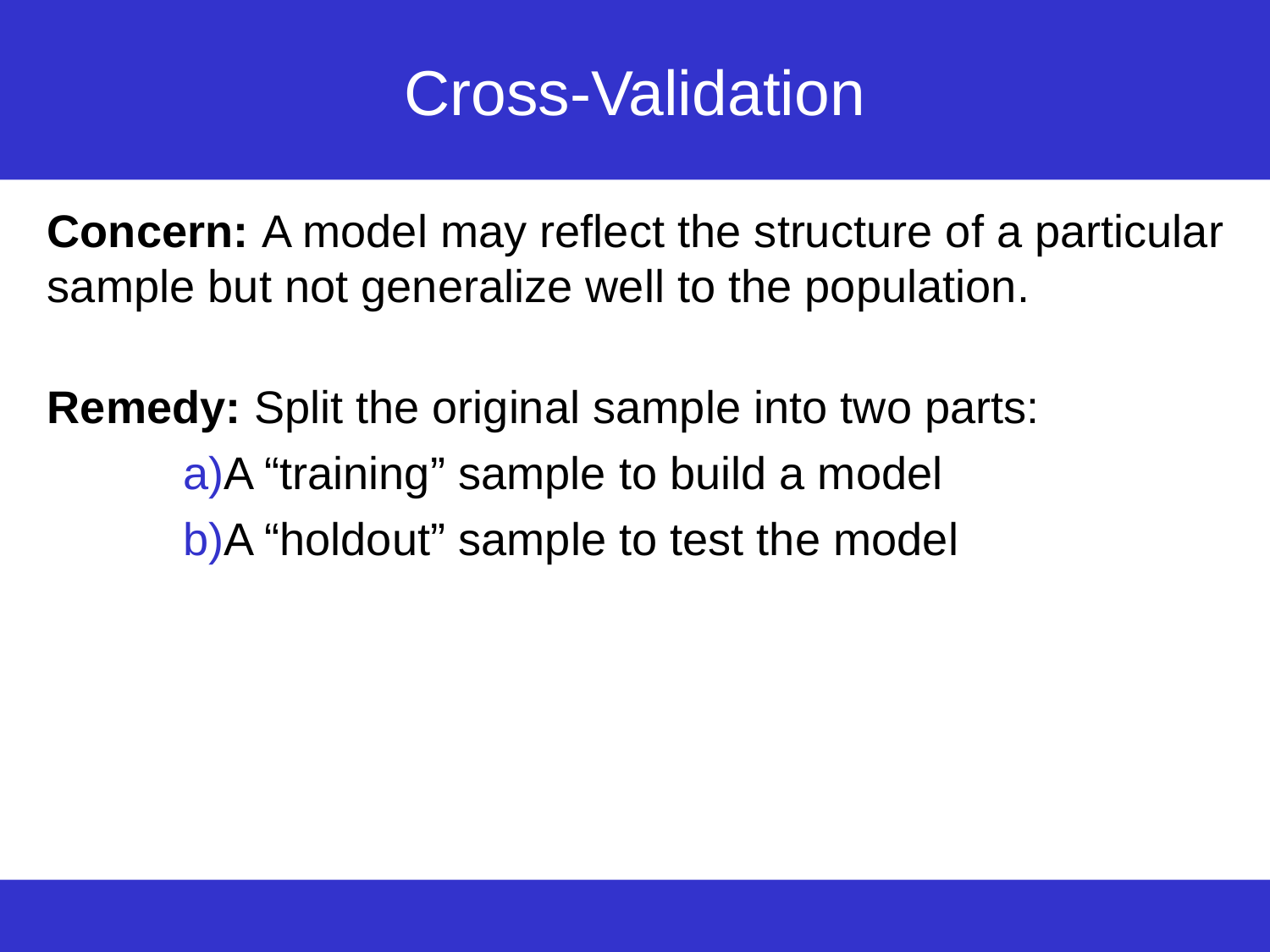

# Cross-Validation
Concern: A model may reflect the structure of a particular sample but not generalize well to the population.
Remedy: Split the original sample into two parts:
A “training” sample to build a model
A “holdout” sample to test the model